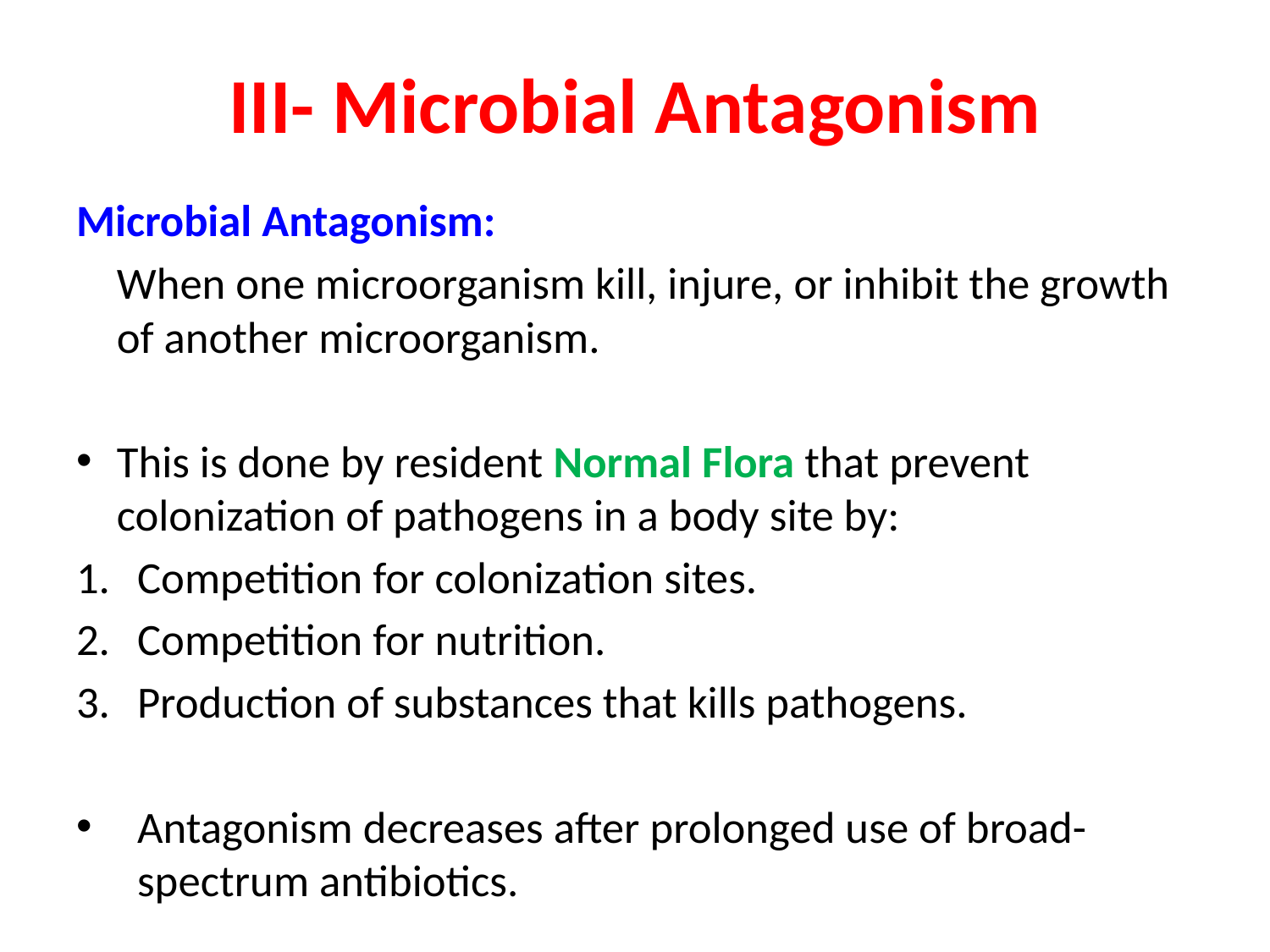

# III- Microbial Antagonism
Microbial Antagonism:
    When one microorganism kill, injure, or inhibit the growth of another microorganism.

This is done by resident Normal Flora that prevent colonization of pathogens in a body site by:
Competition for colonization sites.
Competition for nutrition.
Production of substances that kills pathogens.

Antagonism decreases after prolonged use of broad-spectrum antibiotics.